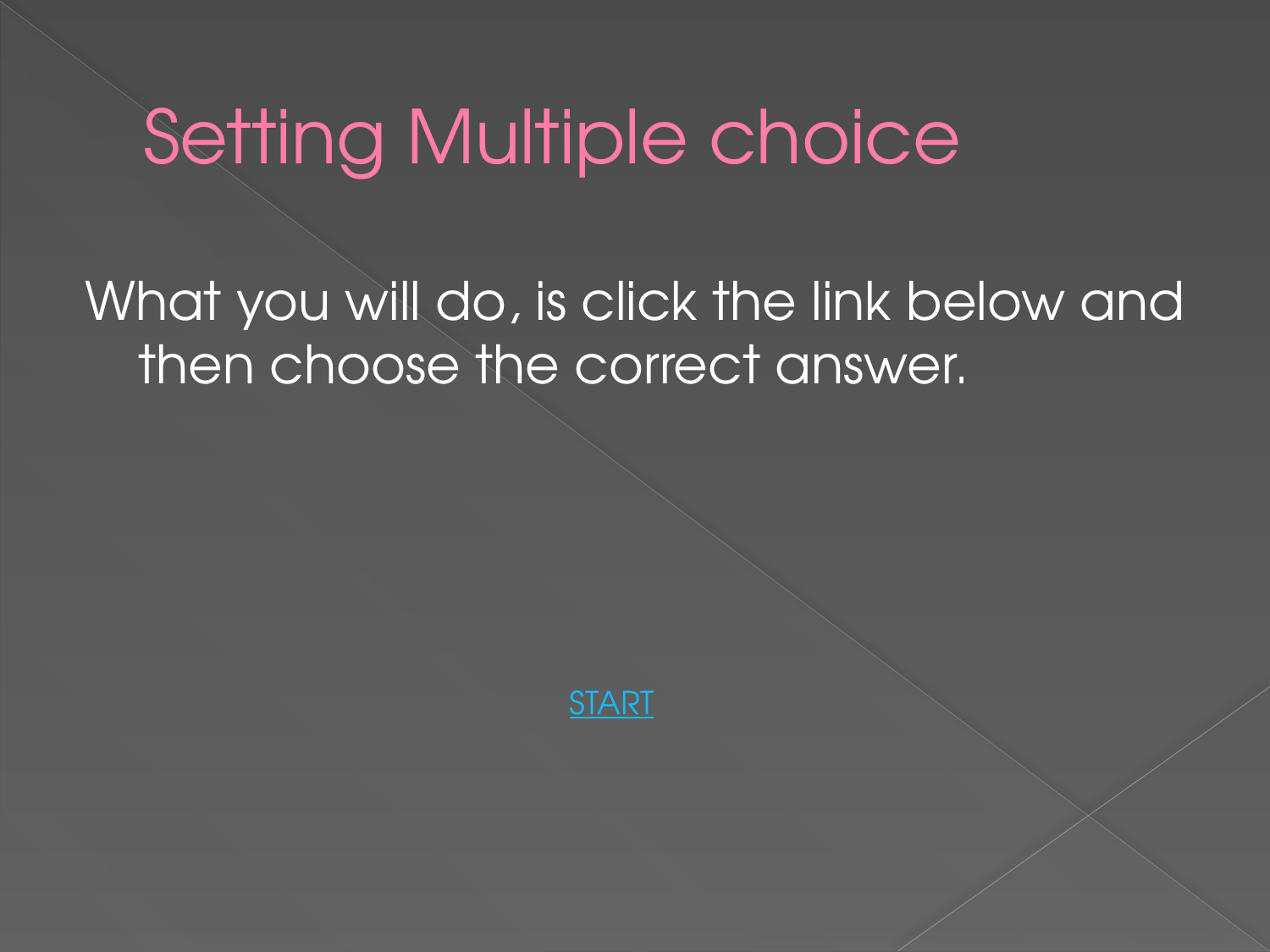

# Setting Multiple choice
What you will do, is click the link below and then choose the correct answer.
START